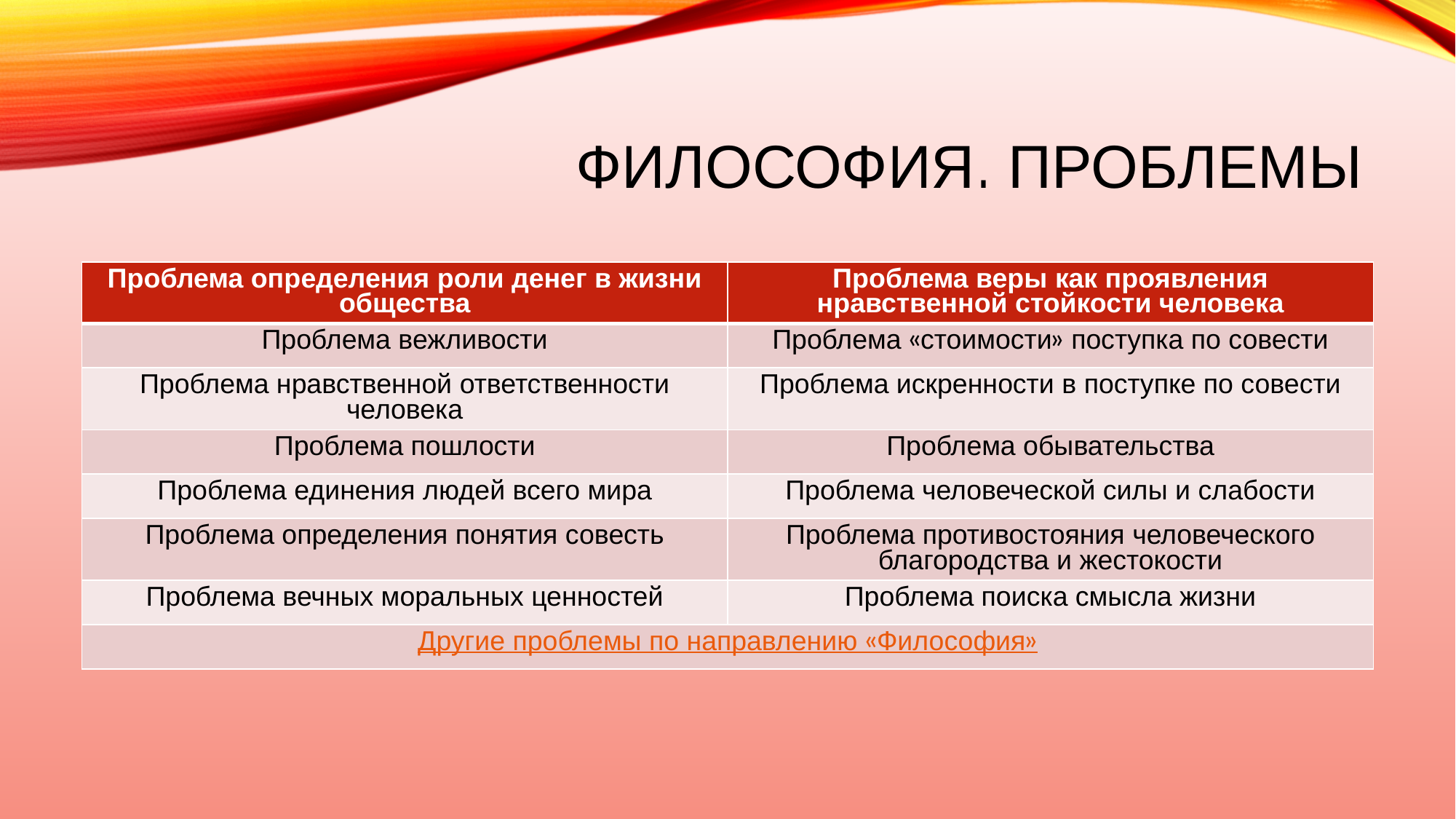

# Философия. Проблемы
| Проблема определения роли денег в жизни общества | Проблема веры как проявления нравственной стойкости человека |
| --- | --- |
| Проблема вежливости | Проблема «стоимости» поступка по совести |
| Проблема нравственной ответственности человека | Проблема искренности в поступке по совести |
| Проблема пошлости | Проблема обывательства |
| Проблема единения людей всего мира | Проблема человеческой силы и слабости |
| Проблема определения понятия совесть | Проблема противостояния человеческого благородства и жестокости |
| Проблема вечных моральных ценностей | Проблема поиска смысла жизни |
| Другие проблемы по направлению «Философия» |  |